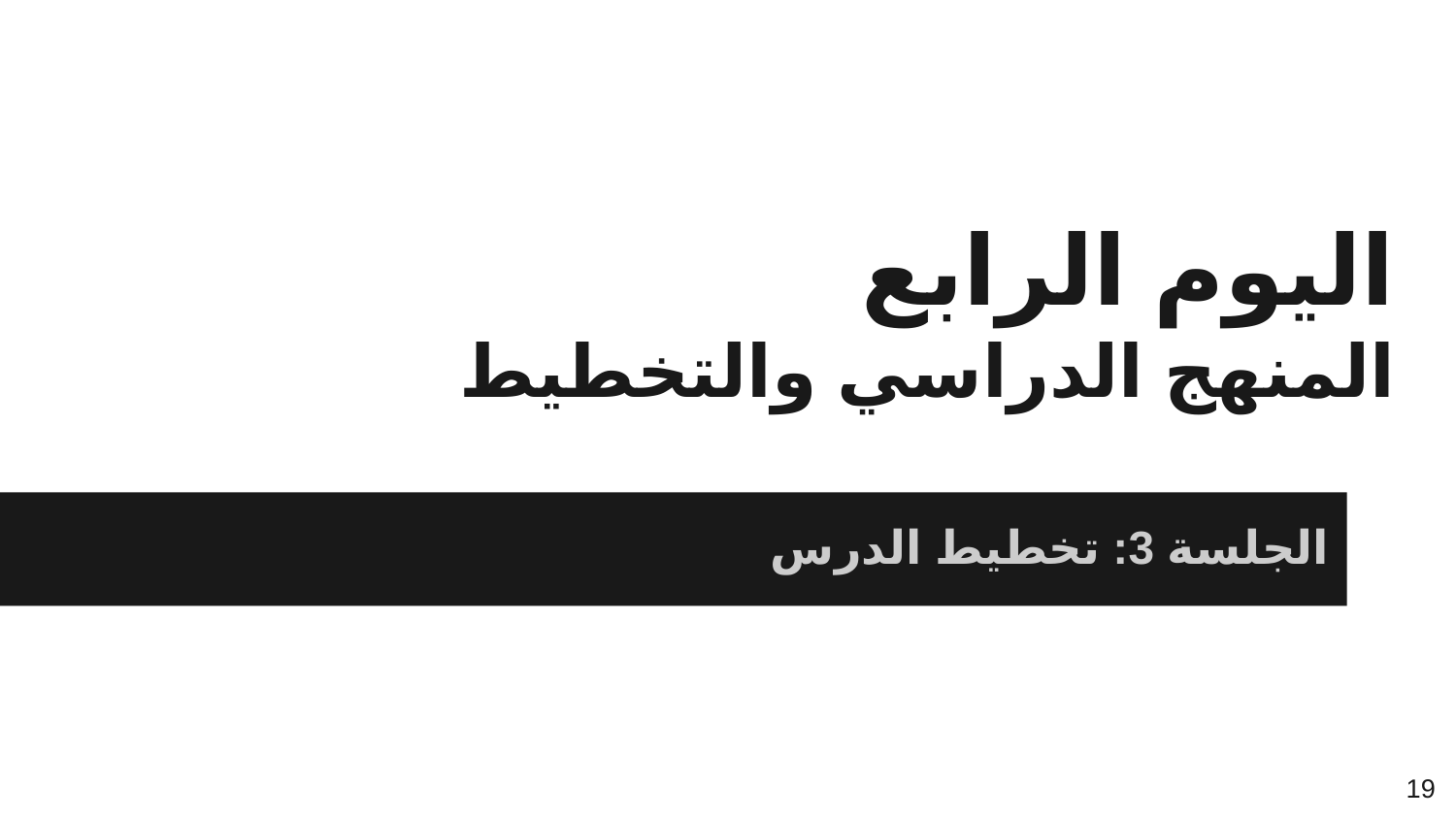

# اليوم الرابع
المنهج الدراسي والتخطيط
الجلسة 3: تخطيط الدرس
19